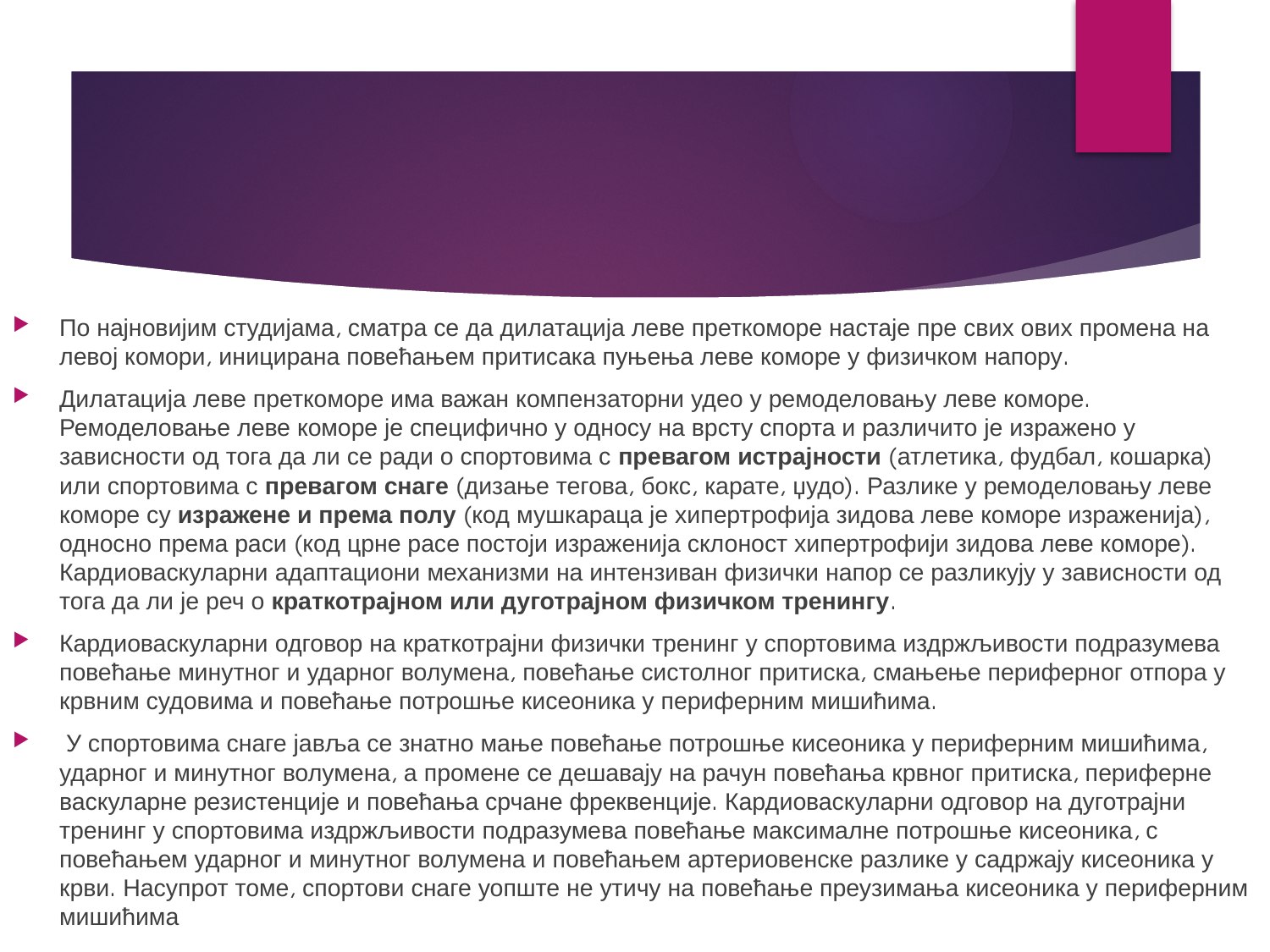

#
По најновијим студијама, сматра се да дилатација леве преткоморе настаје пре свих ових промена на левој комори, иницирана повећањем притисака пуњења леве коморе у физичком напору.
Дилатација леве преткоморе има важан компензаторни удео у ремоделовању леве коморе. Ремоделовање леве коморе је специфично у односу на врсту спорта и различито је изражено у зависности од тога да ли се ради о спортовима с превагом истрајности (атлетика, фудбал, кошарка) или спортовима с превагом снаге (дизање тегова, бокс, карате, џудо). Разлике у ремоделовању леве коморе су изражене и према полу (код мушкараца је хипертрофија зидова леве коморе израженија), односно према раси (код црне расе постоји израженија склоност хипертрофији зидова леве коморе). Кардиоваскуларни адаптациони механизми на интензиван физички напор се разликују у зависности од тога да ли је реч о краткотрајном или дуготрајном физичком тренингу.
Кардиоваскуларни одговор на краткотрајни физички тренинг у спортовима издржљивости подразумева повећање минутног и ударног волумена, повећање систолног притиска, смањење периферног отпора у крвним судовима и повећање потрошње кисеоника у периферним мишићима.
 У спортовима снаге јавља се знатно мање повећање потрошње кисеоника у периферним мишићима, ударног и минутног волумена, а промене се дешавају на рачун повећања крвног притиска, периферне васкуларне резистенције и повећања срчане фреквенције. Кардиоваскуларни одговор на дуготрајни тренинг у спортовима издржљивости подразумева повећање максималне потрошње кисеоника, с повећањем ударног и минутног волумена и повећањем артериовенске разлике у садржају кисеоника у крви. Насупрот томе, спортови снаге уопште не утичу на повећање преузимања кисеоника у периферним мишићима